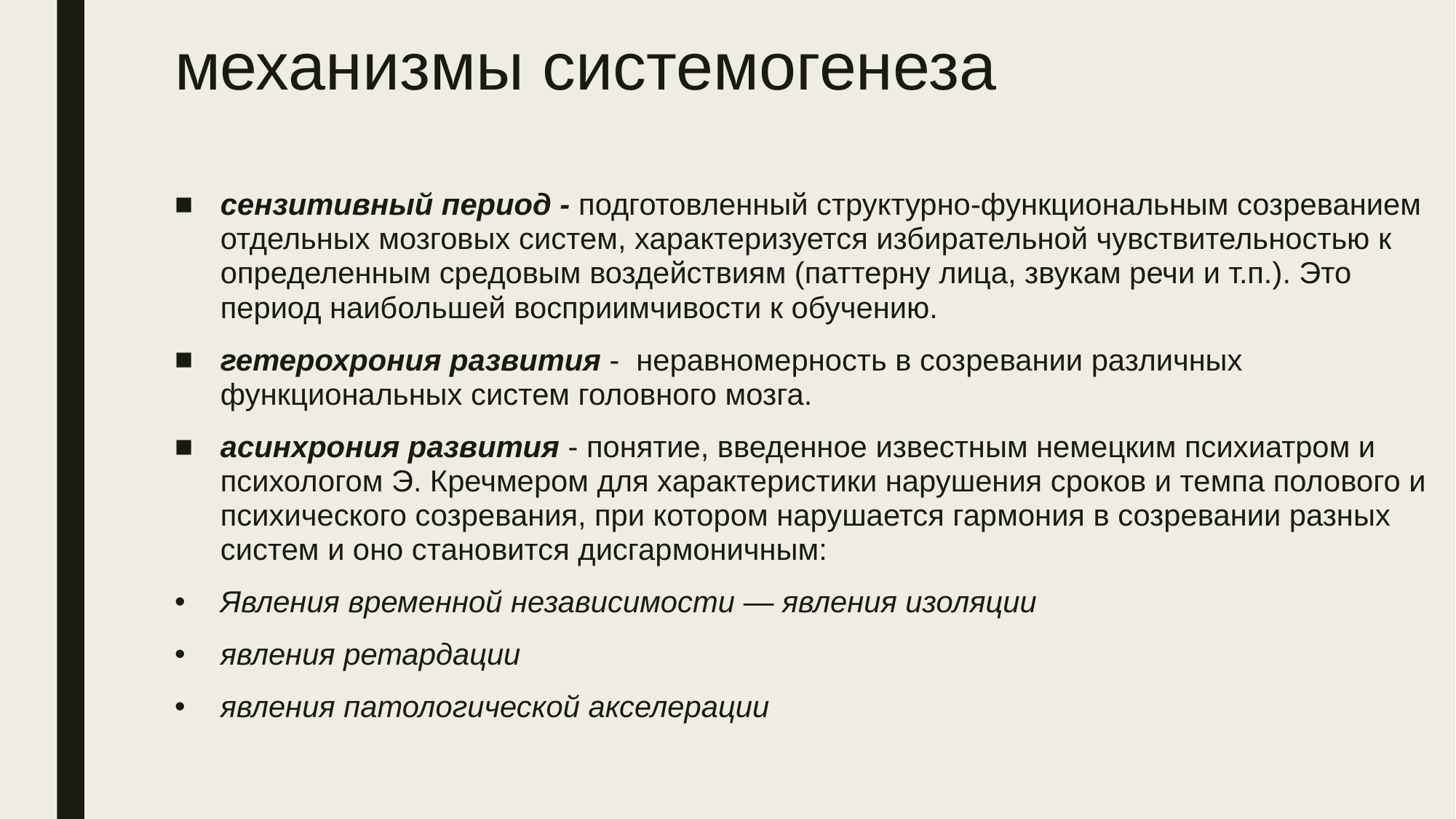

# механизмы системогенеза
сензитивный период - под­готовленный структурно-функциональным созреванием отдельных мозговых систем, характеризуется избирательной чувствитель­ностью к определенным средовым воздействиям (паттерну лица, звукам речи и т.п.). Это период наибольшей восприимчивости к обучению.
гетерохрония развития -  неравномерность в созревании различных функциональных систем головного мозга.
асинхрония развития - понятие, введенное известным немецким психиатром и психологом Э. Кречмером для характеристики нарушения сроков и темпа полового и психического созревания, при котором нарушается гармония в созревании разных систем и оно становится дисгармоничным:
Явления временной независимости — явления изоляции
явления ретардации
явления патологической акселерации